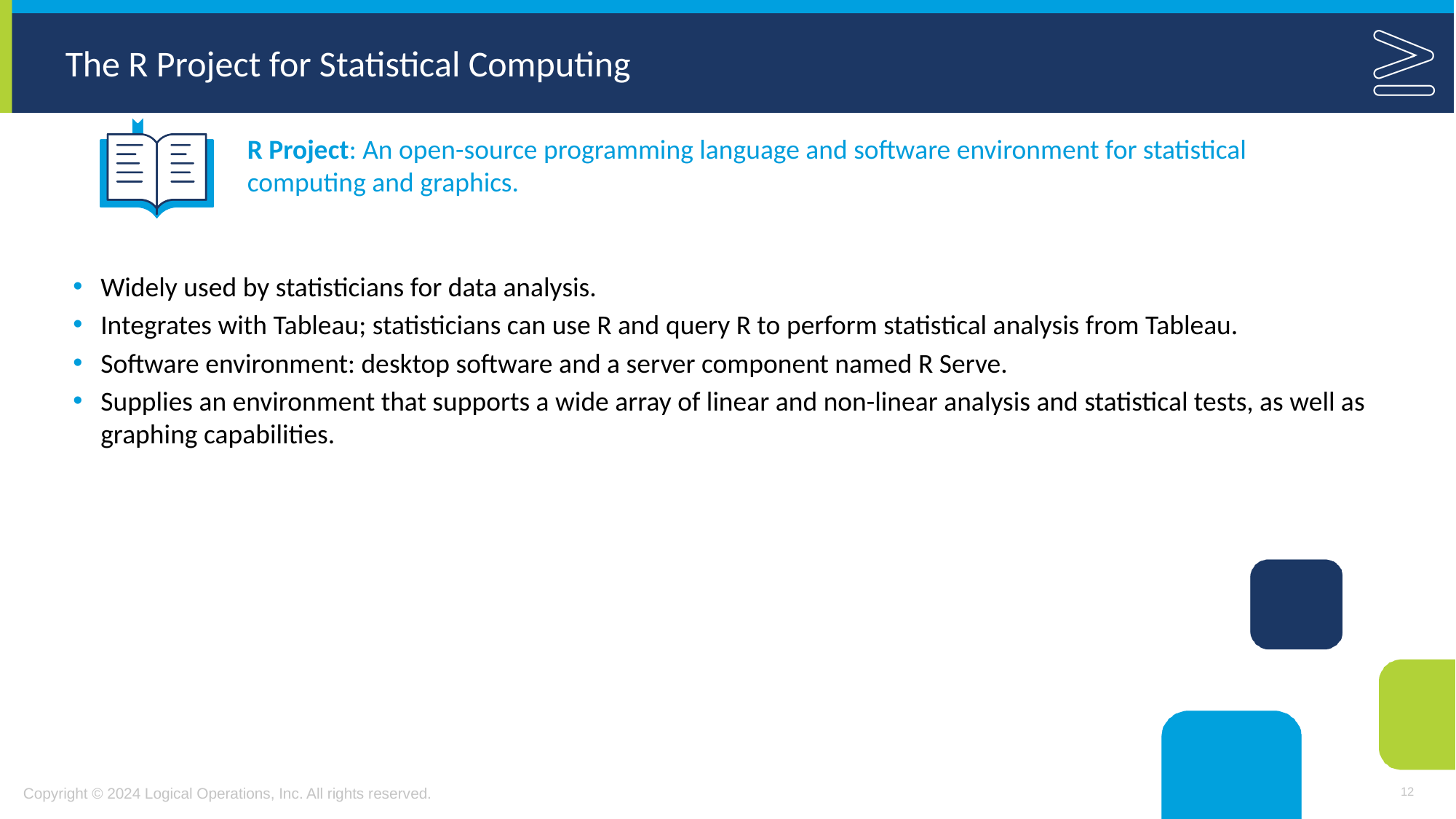

# The R Project for Statistical Computing
R Project: An open-source programming language and software environment for statistical computing and graphics.
Widely used by statisticians for data analysis.
Integrates with Tableau; statisticians can use R and query R to perform statistical analysis from Tableau.
Software environment: desktop software and a server component named R Serve.
Supplies an environment that supports a wide array of linear and non-linear analysis and statistical tests, as well as graphing capabilities.
12